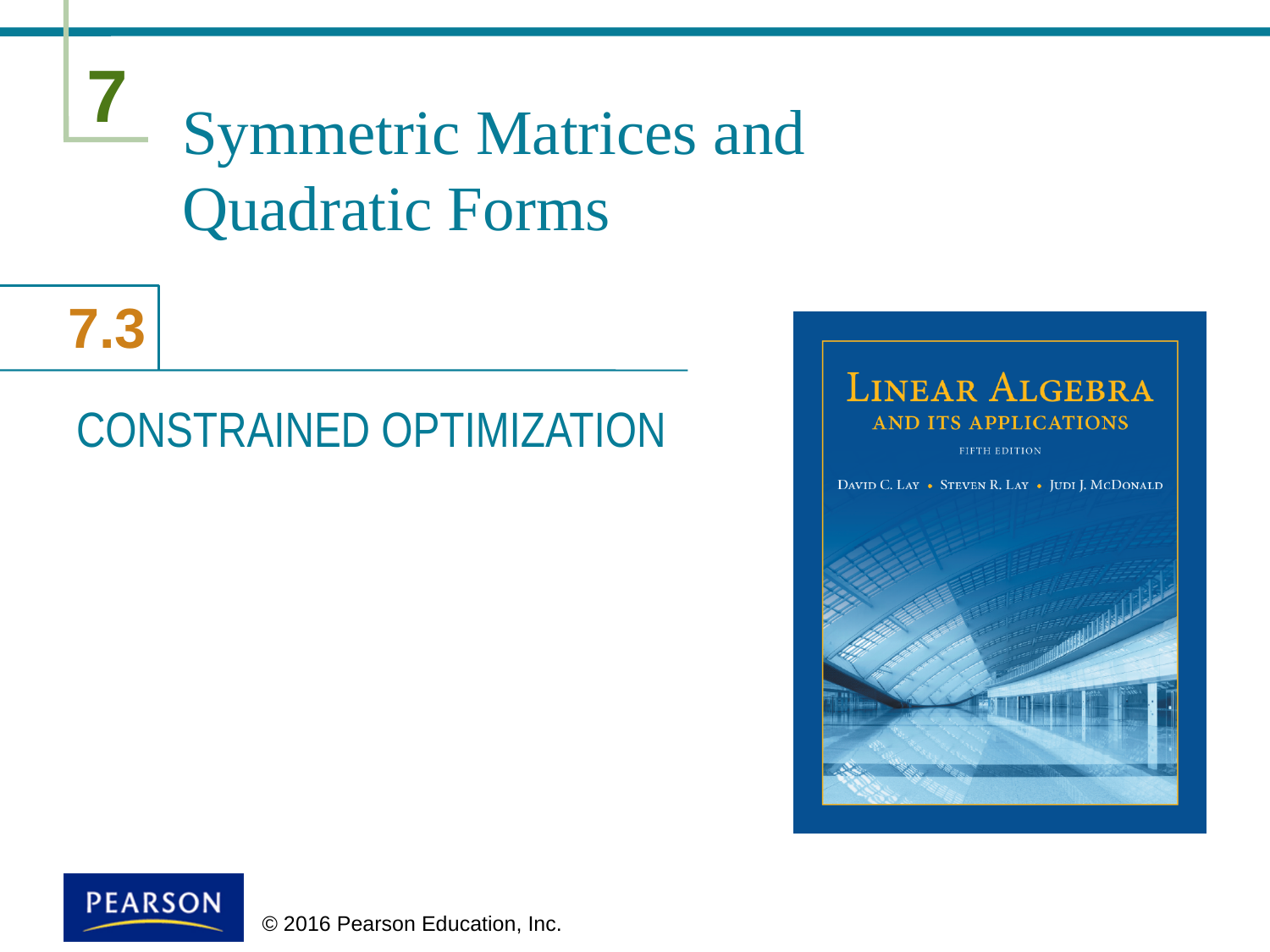

# Symmetric Matrices and Quadratic Forms
CONSTRAINED OPTIMIZATION
 © 2016 Pearson Education, Inc.